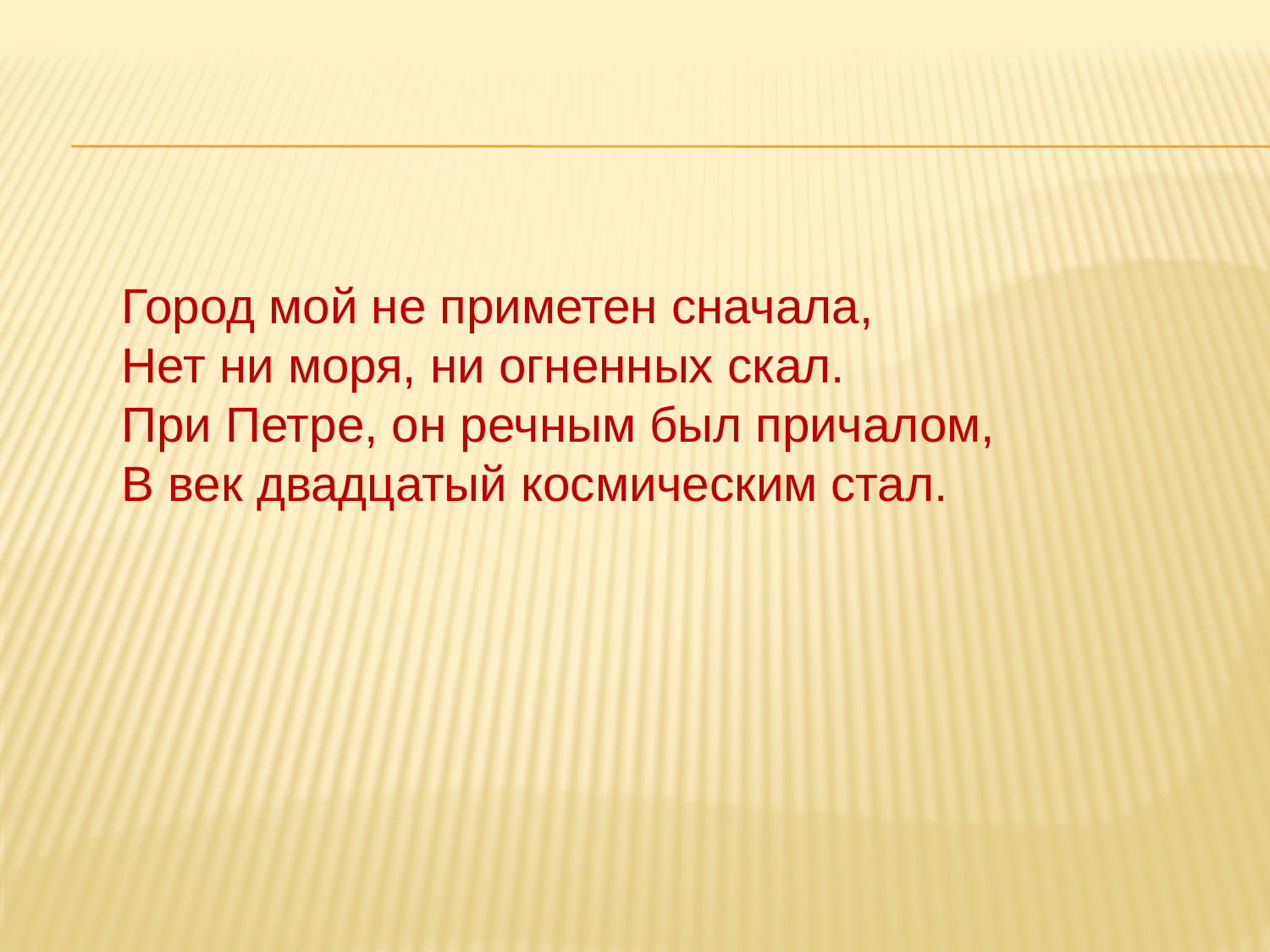

Город мой не приметен сначала,
Нет ни моря, ни огненных скал.
При Петре, он речным был причалом,
В век двадцатый космическим стал.